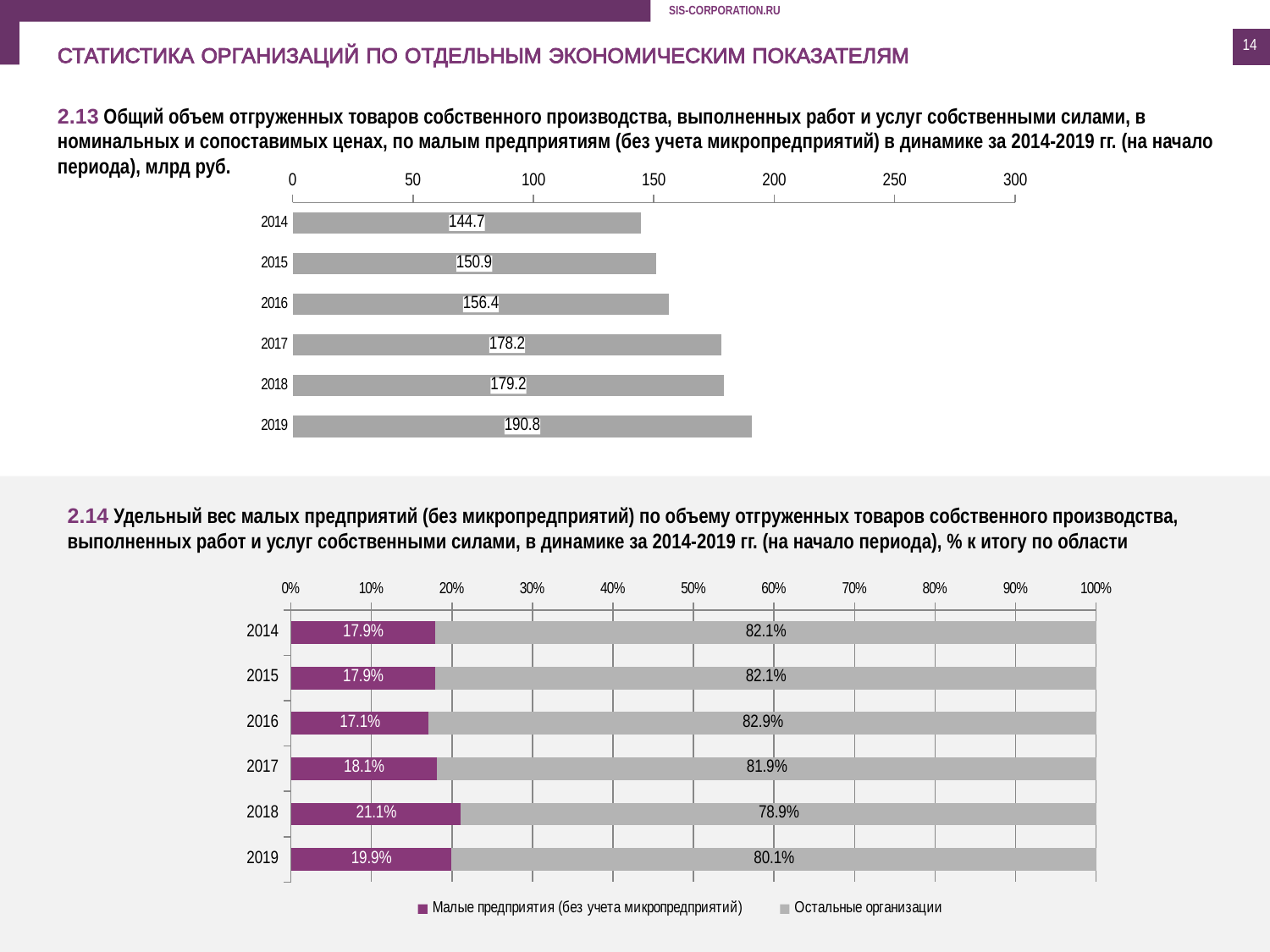

14
СТАТИСТИКА ОРГАНИЗАЦИЙ ПО ОТДЕЛЬНЫМ ЭКОНОМИЧЕСКИМ ПОКАЗАТЕЛЯМ
2.13 Общий объем отгруженных товаров собственного производства, выполненных работ и услуг собственными силами, в номинальных и сопоставимых ценах, по малым предприятиям (без учета микропредприятий) в динамике за 2014-2019 гг. (на начало периода), млрд руб.

### Chart

| Category | объем отгрузки |
|---|---|
| 2014 | 144.7 |
| 2015 | 150.9 |
| 2016 | 156.4 |
| 2017 | 178.2 |
| 2018 | 179.2 |
| 2019 | 190.82110000000023 |
2.14 Удельный вес малых предприятий (без микропредприятий) по объему отгруженных товаров собственного производства, выполненных работ и услуг собственными силами, в динамике за 2014-2019 гг. (на начало периода), % к итогу по области

### Chart

| Category | Малые предприятия (без учета микропредприятий) | Остальные организации |
|---|---|---|
| 2014 | 0.1789955467590305 | 0.8210044532409698 |
| 2015 | 0.17900355871886123 | 0.8209964412811388 |
| 2016 | 0.17100371747211895 | 0.8289962825278824 |
| 2017 | 0.1810055865921792 | 0.8189944134078231 |
| 2018 | 0.2110718492343934 | 0.7889281507656065 |
| 2019 | 0.19897799561998125 | 0.8010220043800187 |